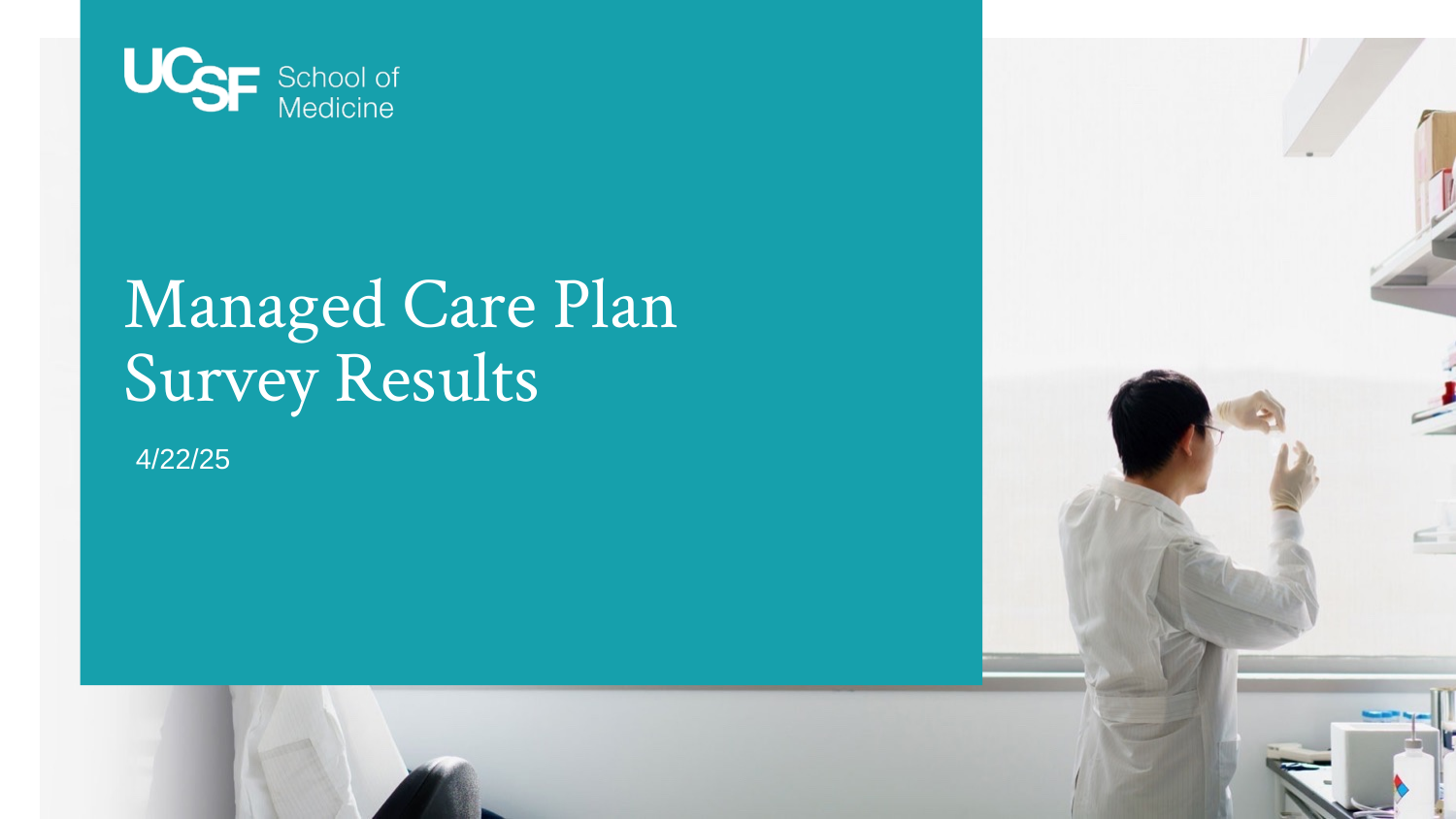

# Managed Care Plan Survey Results
4/22/25